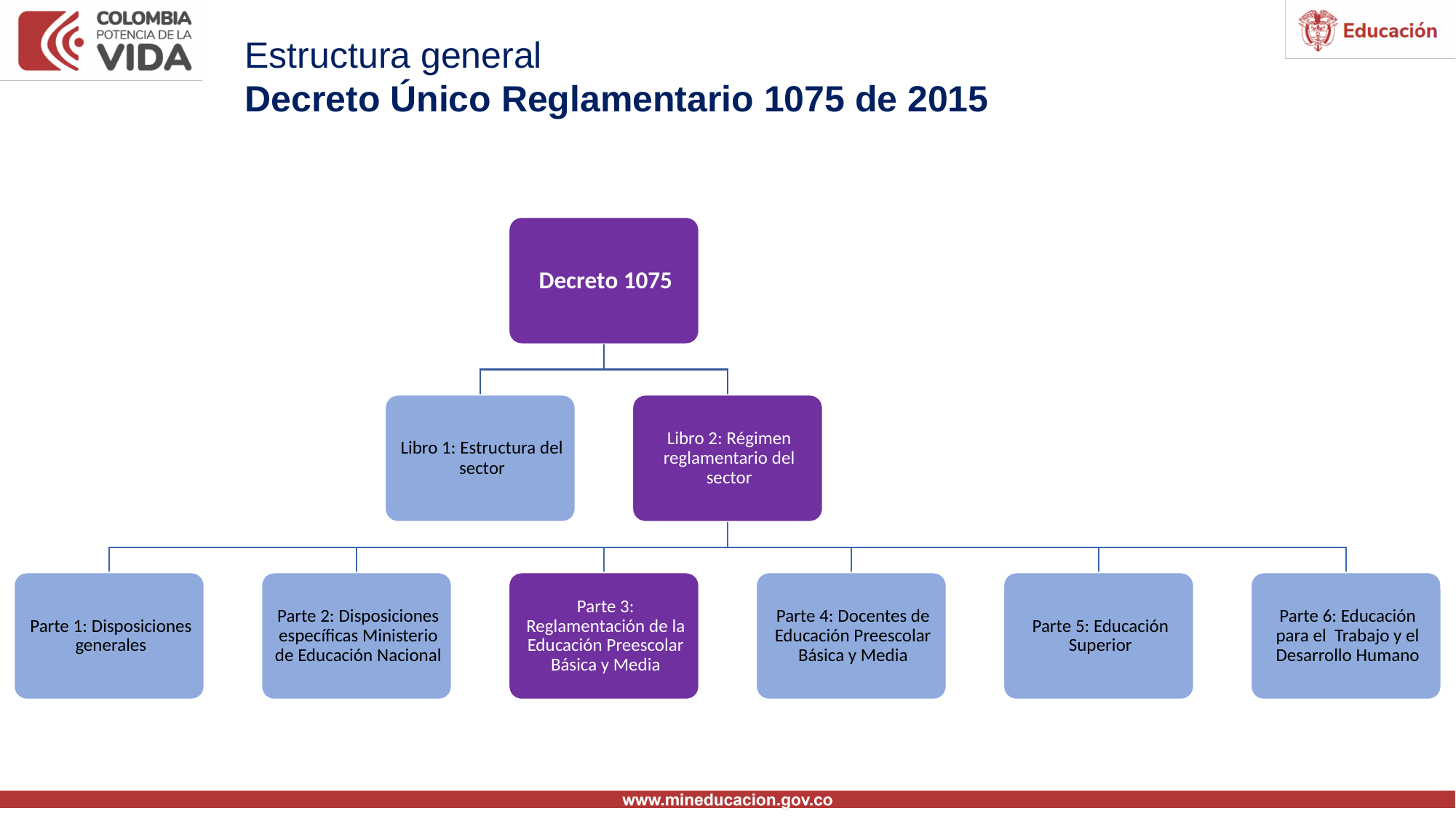

Estructura general
Decreto Único Reglamentario 1075 de 2015
Decreto 1075
Libro 1: Estructura del sector
Libro 2: Régimen reglamentario del sector
Parte 1: Disposiciones generales
Parte 2: Disposiciones específicas Ministerio de Educación Nacional
Parte 3: Reglamentación de la Educación Preescolar Básica y Media
Parte 4: Docentes de Educación Preescolar Básica y Media
Parte 5: Educación Superior
Parte 6: Educación para el  Trabajo y el Desarrollo Humano